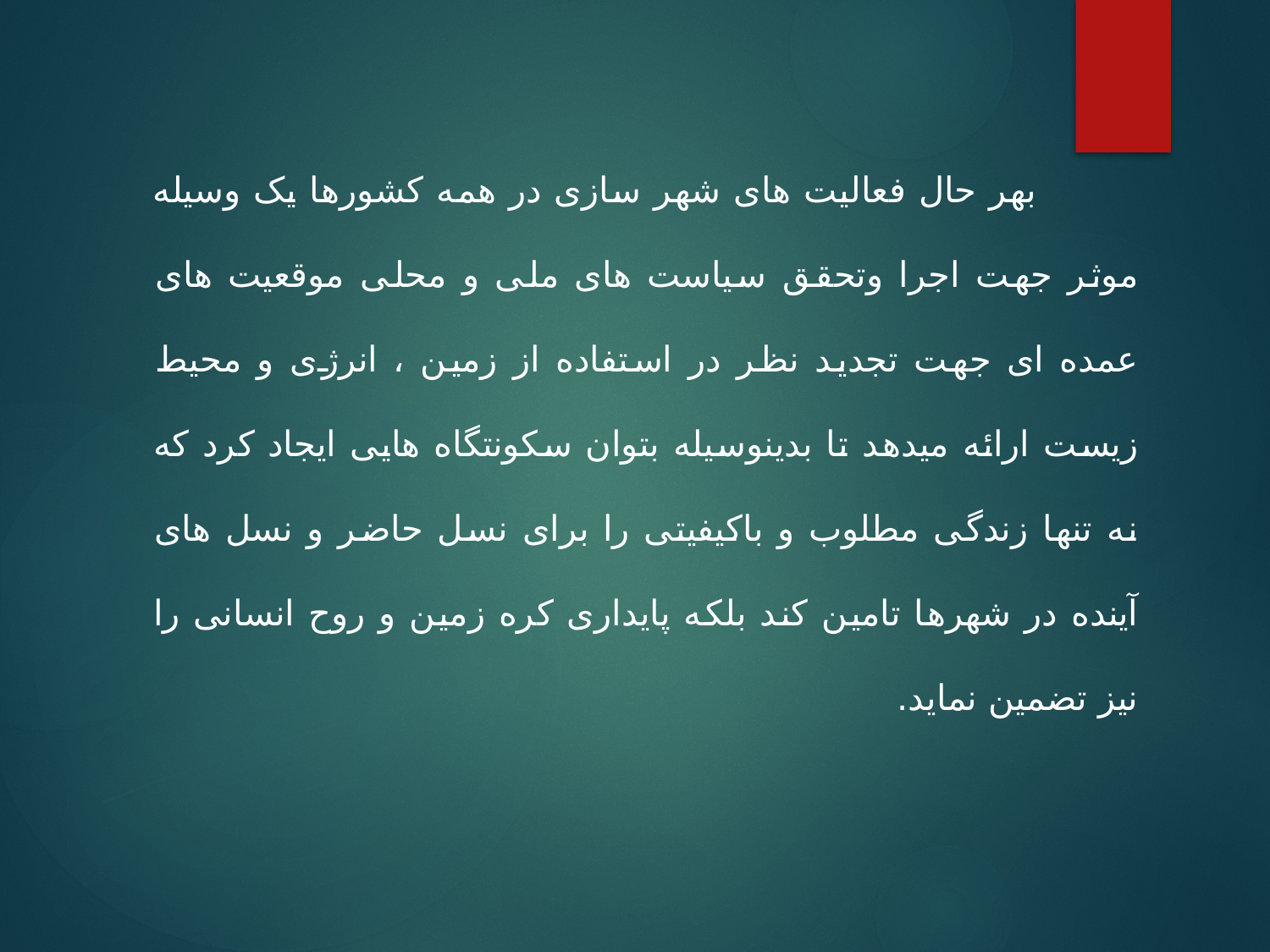

بهر حال فعالیت های شهر سازی در همه کشورها یک وسیله موثر جهت اجرا وتحقق سیاست های ملی و محلی موقعیت های عمده ای جهت تجدید نظر در استفاده از زمین ، انرژی و محیط زیست ارائه میدهد تا بدینوسیله بتوان سکونتگاه هایی ایجاد کرد که نه تنها زندگی مطلوب و باکیفیتی را برای نسل حاضر و نسل های آینده در شهرها تامین کند بلکه پایداری کره زمین و روح انسانی را نیز تضمین نماید.